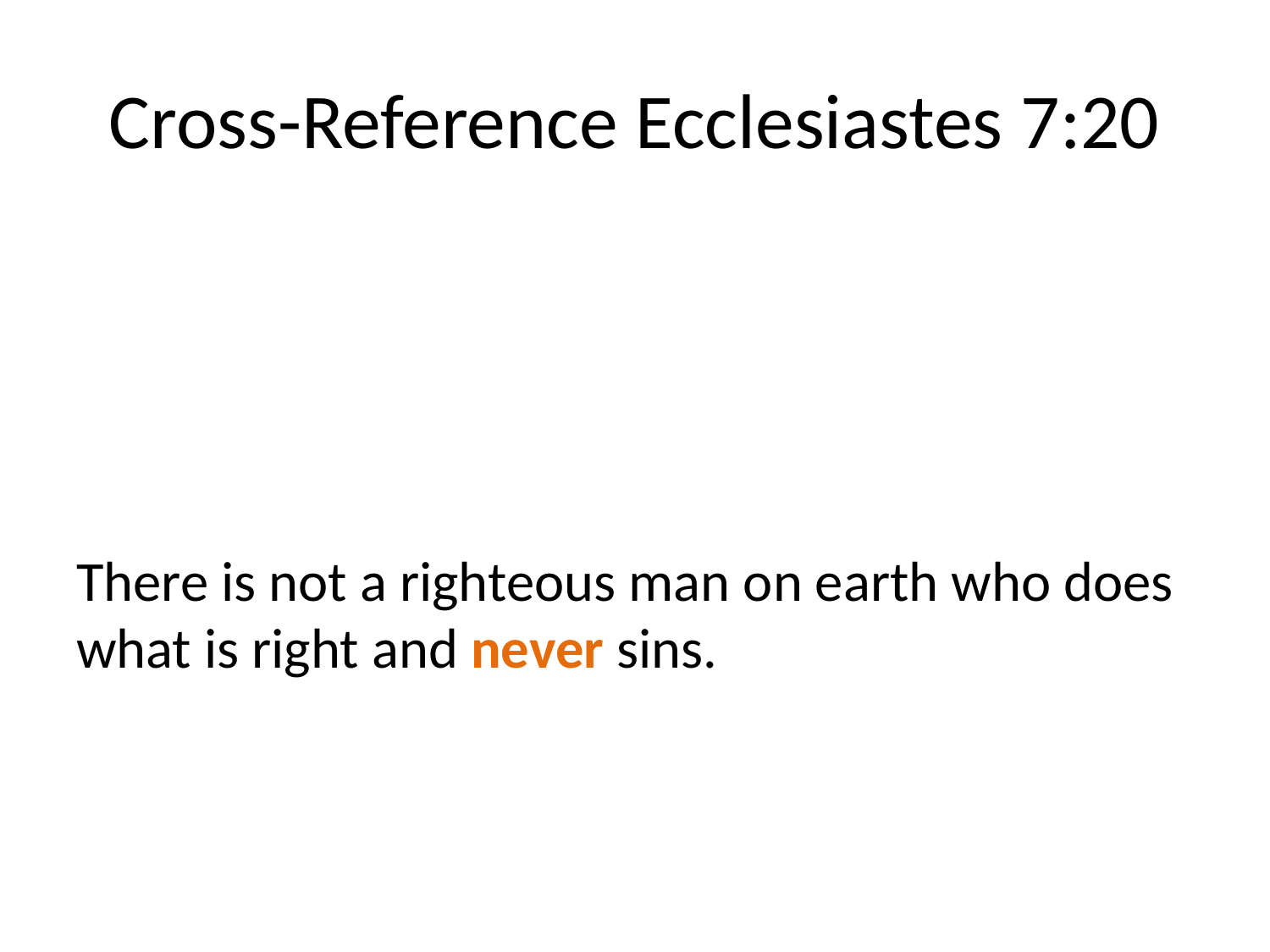

# Cross-Reference Ecclesiastes 7:20

There is not a righteous man on earth who does what is right and never sins.